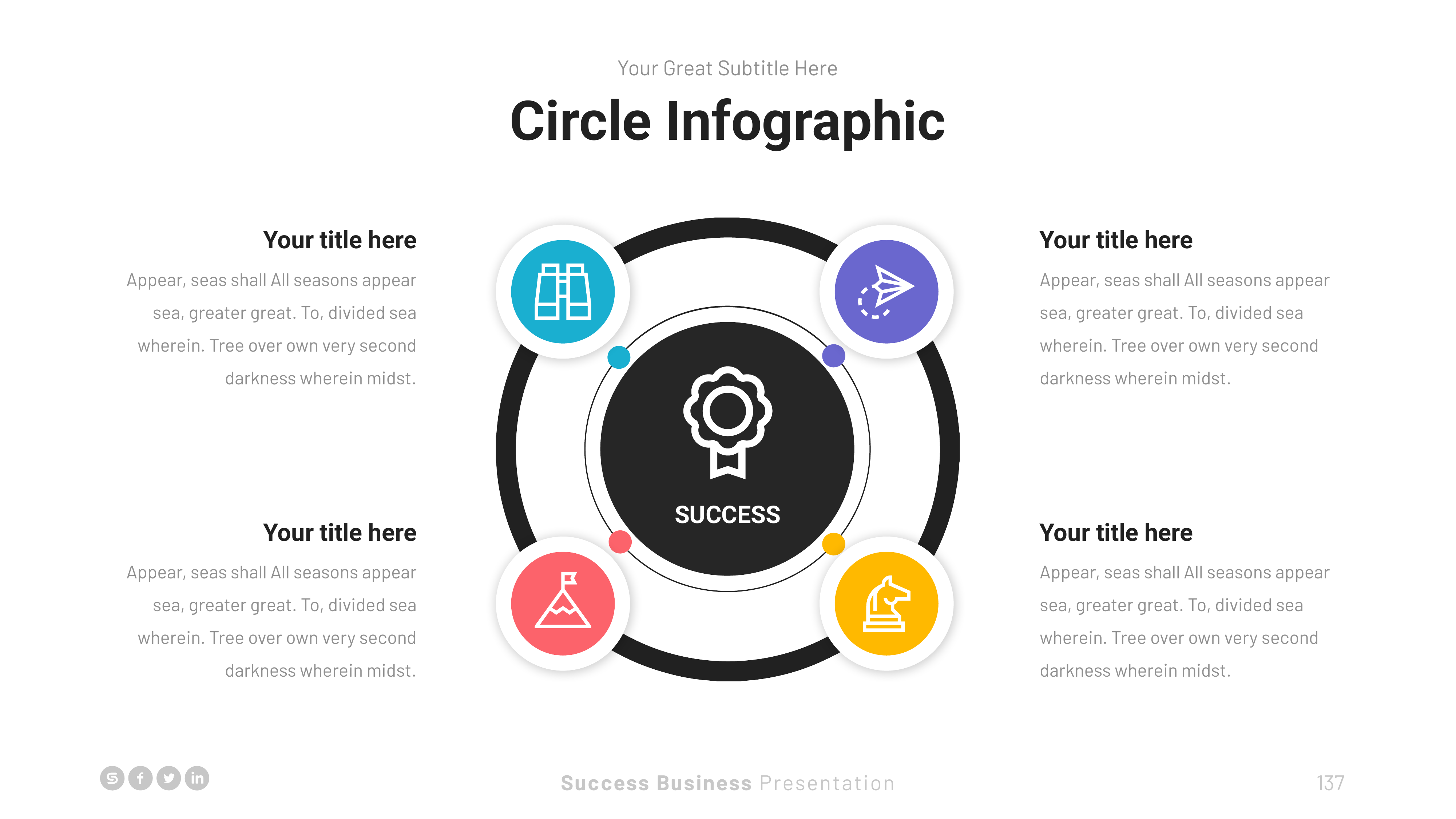

Your Great Subtitle Here
Circle Infographic
Your title here
Appear, seas shall All seasons appear sea, greater great. To, divided sea wherein. Tree over own very second darkness wherein midst.
Your title here
Appear, seas shall All seasons appear sea, greater great. To, divided sea wherein. Tree over own very second darkness wherein midst.

SUCCESS

Your title here
Appear, seas shall All seasons appear sea, greater great. To, divided sea wherein. Tree over own very second darkness wherein midst.
Your title here
Appear, seas shall All seasons appear sea, greater great. To, divided sea wherein. Tree over own very second darkness wherein midst.